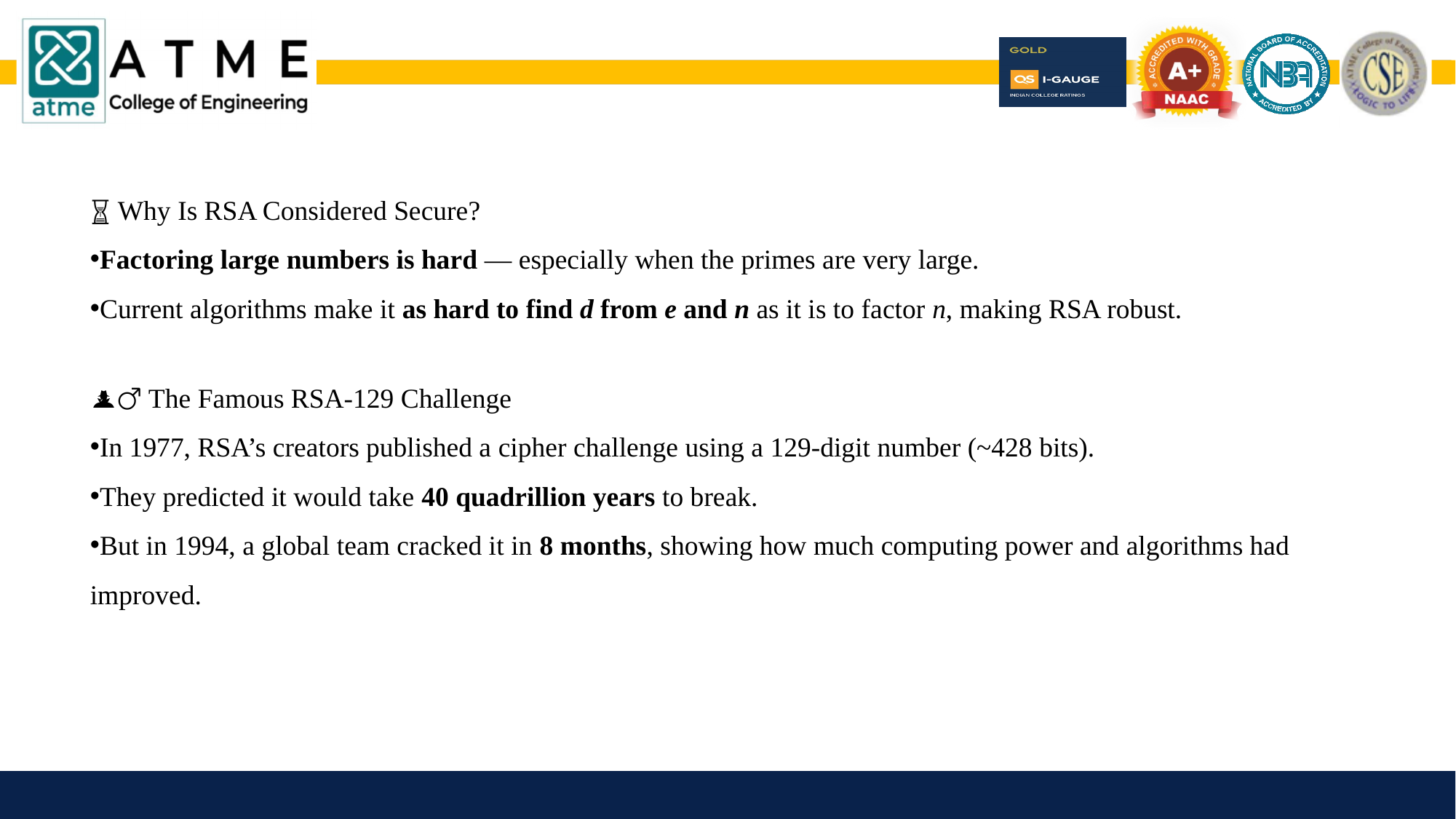

⏳ Why Is RSA Considered Secure?
Factoring large numbers is hard — especially when the primes are very large.
Current algorithms make it as hard to find d from e and n as it is to factor n, making RSA robust.
🕵️‍♂️ The Famous RSA-129 Challenge
In 1977, RSA’s creators published a cipher challenge using a 129-digit number (~428 bits).
They predicted it would take 40 quadrillion years to break.
But in 1994, a global team cracked it in 8 months, showing how much computing power and algorithms had improved.